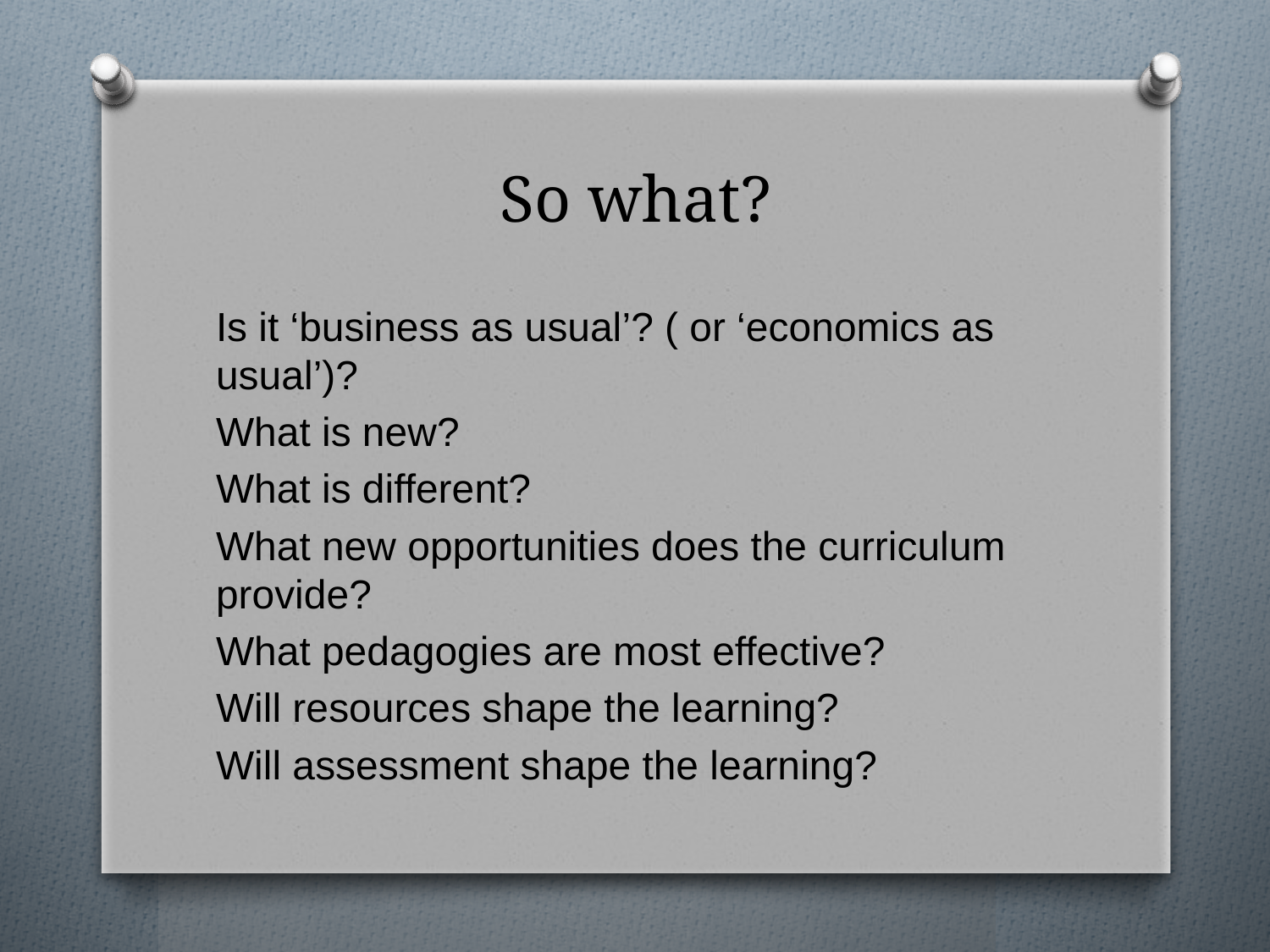

# So what?
Is it ‘business as usual’? ( or ‘economics as usual’)?
What is new?
What is different?
What new opportunities does the curriculum provide?
What pedagogies are most effective?
Will resources shape the learning?
Will assessment shape the learning?